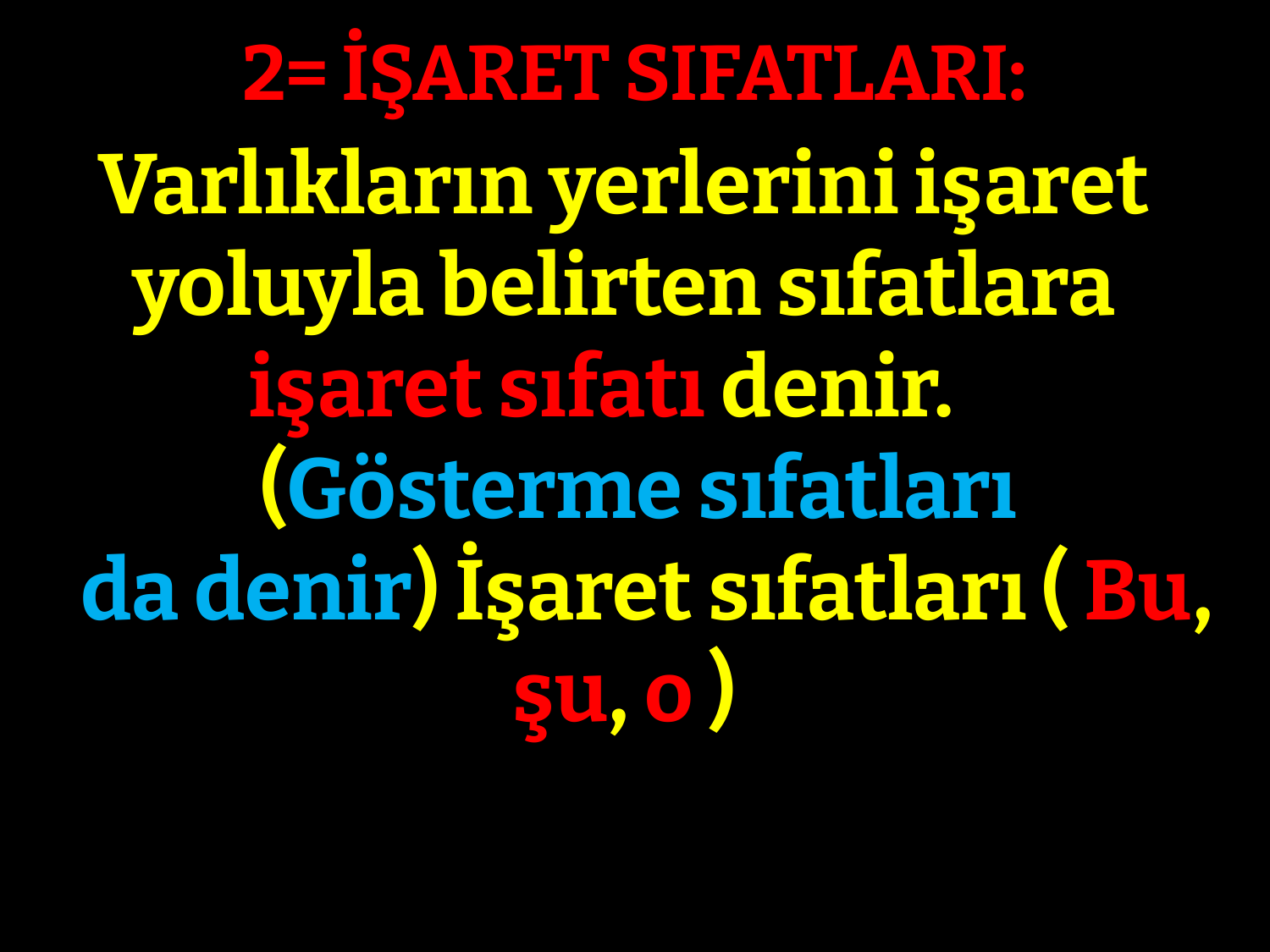

2= İŞARET SIFATLARI:
Varlıkların yerlerini işaret yoluyla belirten sıfatlara işaret sıfatı denir.
   (Gösterme sıfatları
   da denir) İşaret sıfatları ( Bu, şu, o )
#